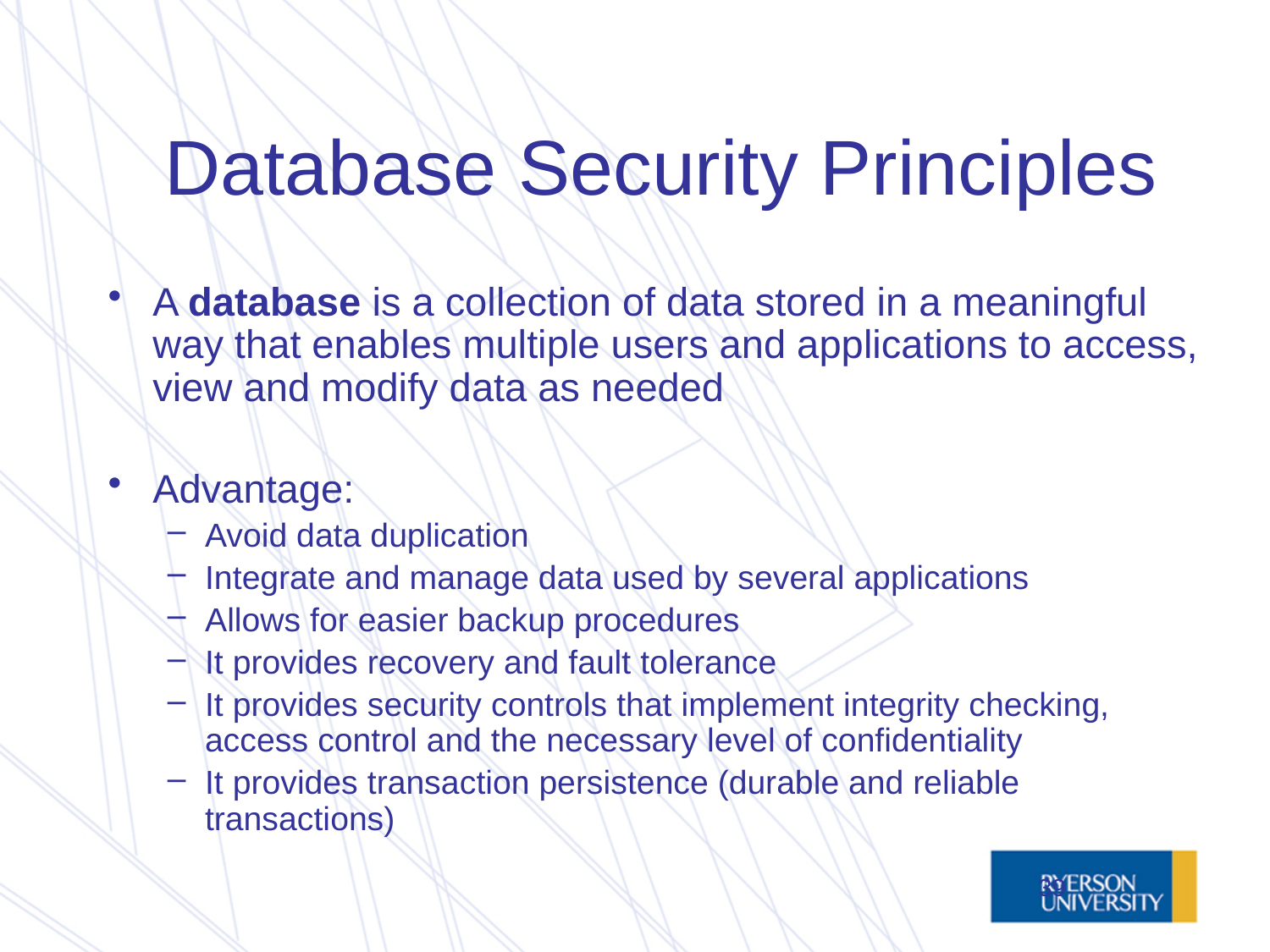

# Database Security Principles
A database is a collection of data stored in a meaningful way that enables multiple users and applications to access, view and modify data as needed

Advantage:
Avoid data duplication
Integrate and manage data used by several applications
Allows for easier backup procedures
It provides recovery and fault tolerance
It provides security controls that implement integrity checking, access control and the necessary level of confidentiality
It provides transaction persistence (durable and reliable transactions)

39